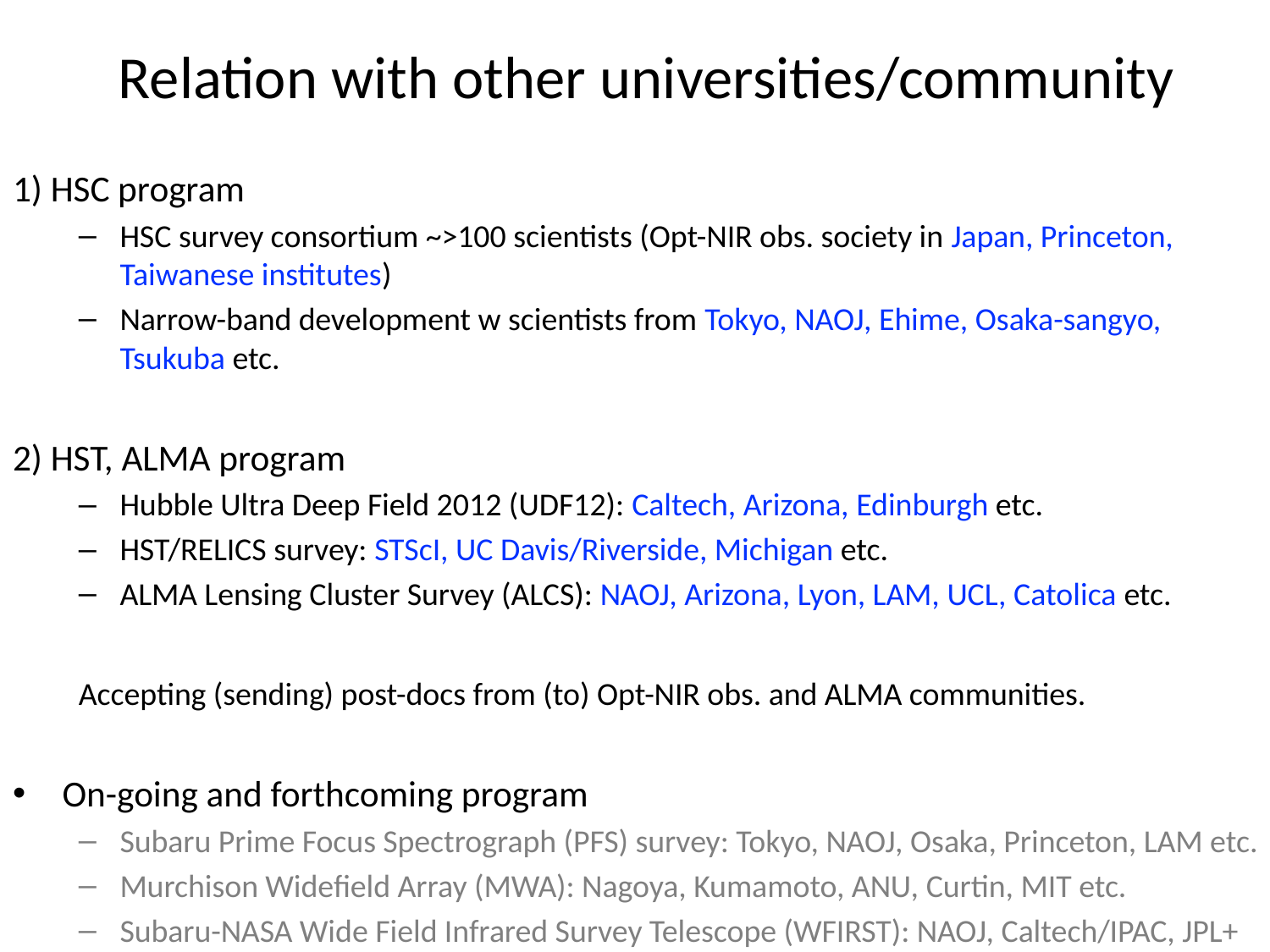

# Relation with other universities/community
1) HSC program
HSC survey consortium ~>100 scientists (Opt-NIR obs. society in Japan, Princeton, Taiwanese institutes)
Narrow-band development w scientists from Tokyo, NAOJ, Ehime, Osaka-sangyo, Tsukuba etc.

2) HST, ALMA program
Hubble Ultra Deep Field 2012 (UDF12): Caltech, Arizona, Edinburgh etc.
HST/RELICS survey: STScI, UC Davis/Riverside, Michigan etc.
ALMA Lensing Cluster Survey (ALCS): NAOJ, Arizona, Lyon, LAM, UCL, Catolica etc.

Accepting (sending) post-docs from (to) Opt-NIR obs. and ALMA communities.

On-going and forthcoming program
Subaru Prime Focus Spectrograph (PFS) survey: Tokyo, NAOJ, Osaka, Princeton, LAM etc.
Murchison Widefield Array (MWA): Nagoya, Kumamoto, ANU, Curtin, MIT etc.
Subaru-NASA Wide Field Infrared Survey Telescope (WFIRST): NAOJ, Caltech/IPAC, JPL+